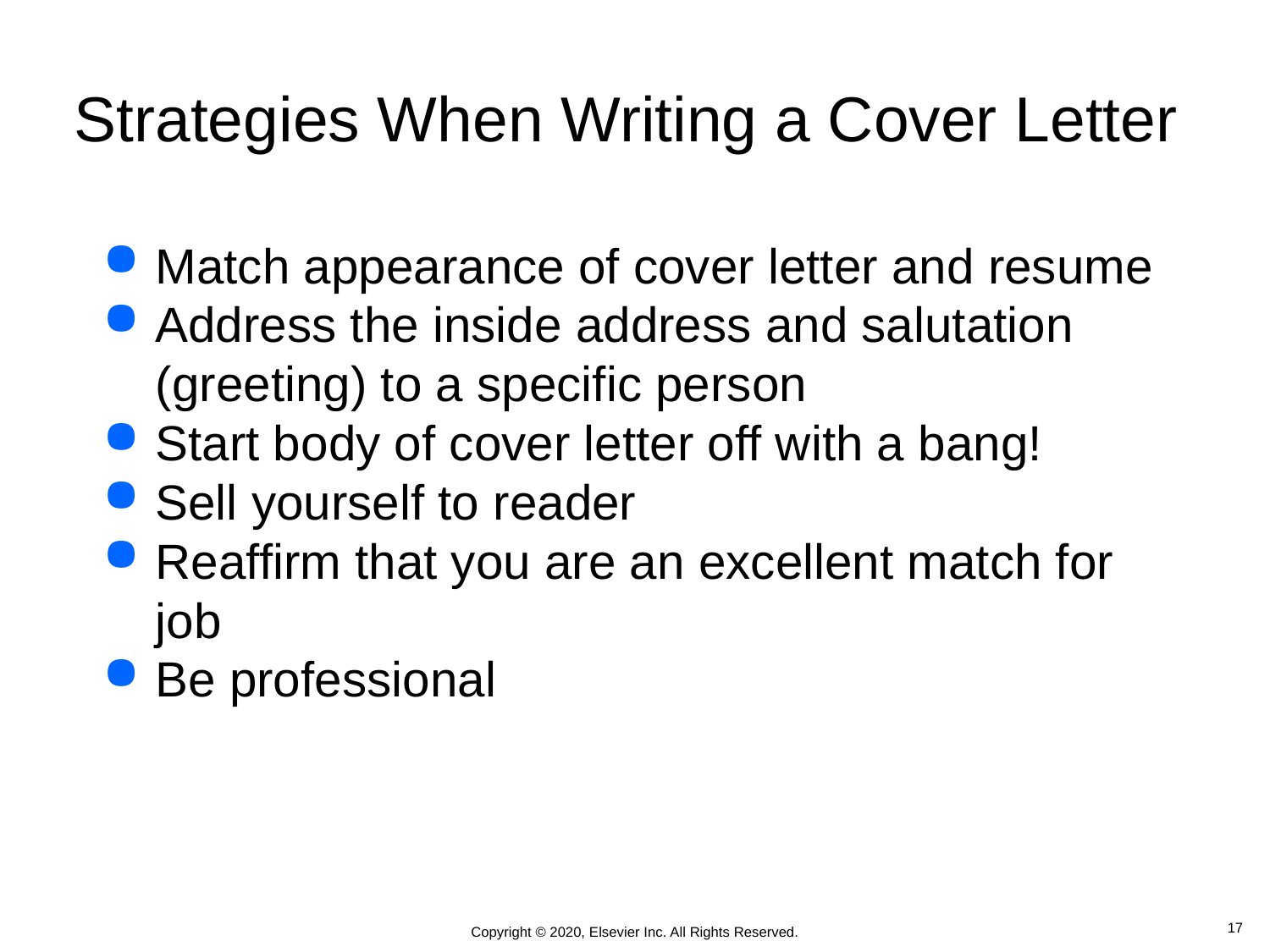

# Strategies When Writing a Cover Letter
Match appearance of cover letter and resume
Address the inside address and salutation (greeting) to a specific person
Start body of cover letter off with a bang!
Sell yourself to reader
Reaffirm that you are an excellent match for job
Be professional

 17